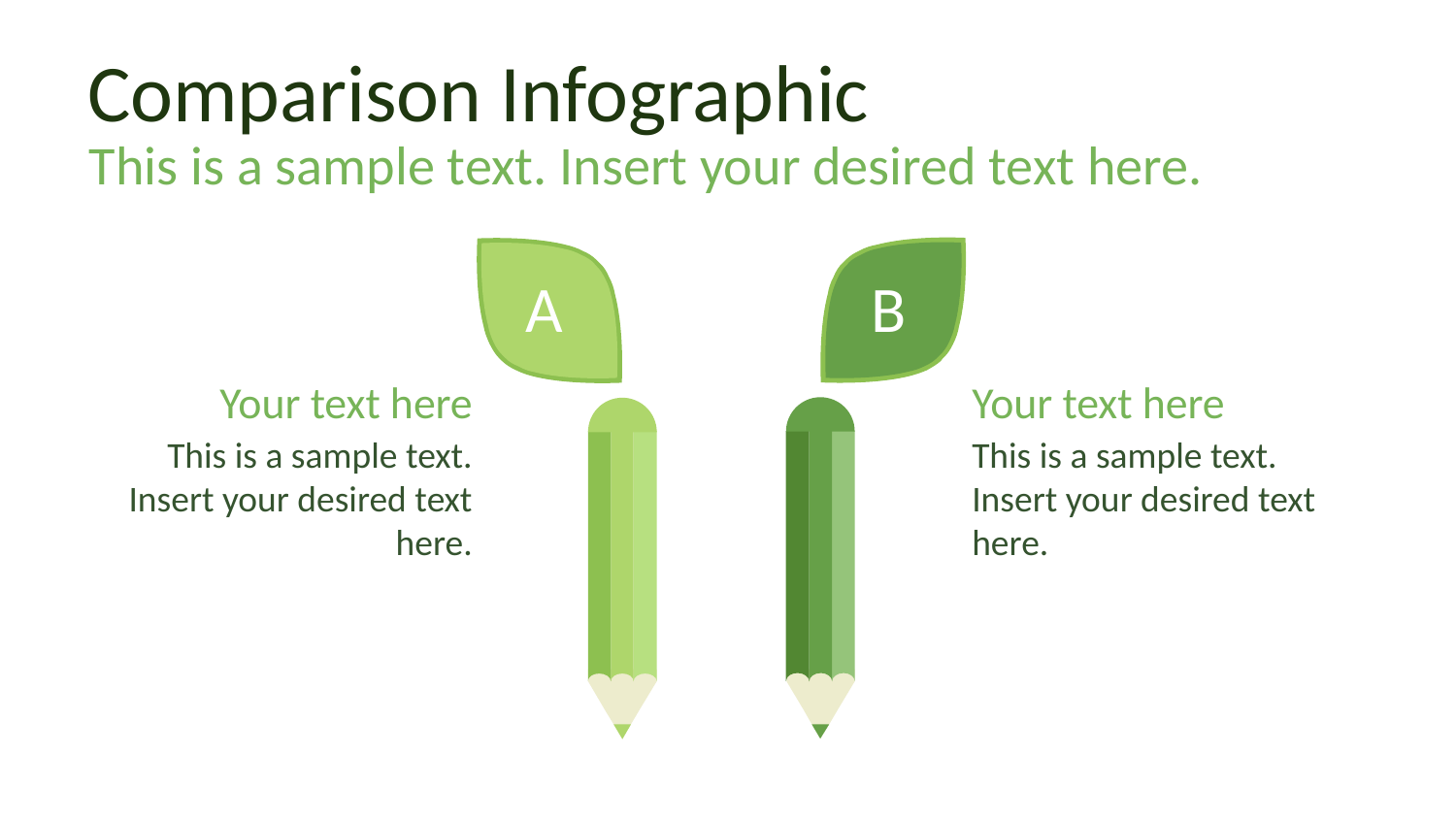

# Comparison Infographic
This is a sample text. Insert your desired text here.
A
B
Your text here
Your text here
This is a sample text. Insert your desired text here.
This is a sample text. Insert your desired text here.